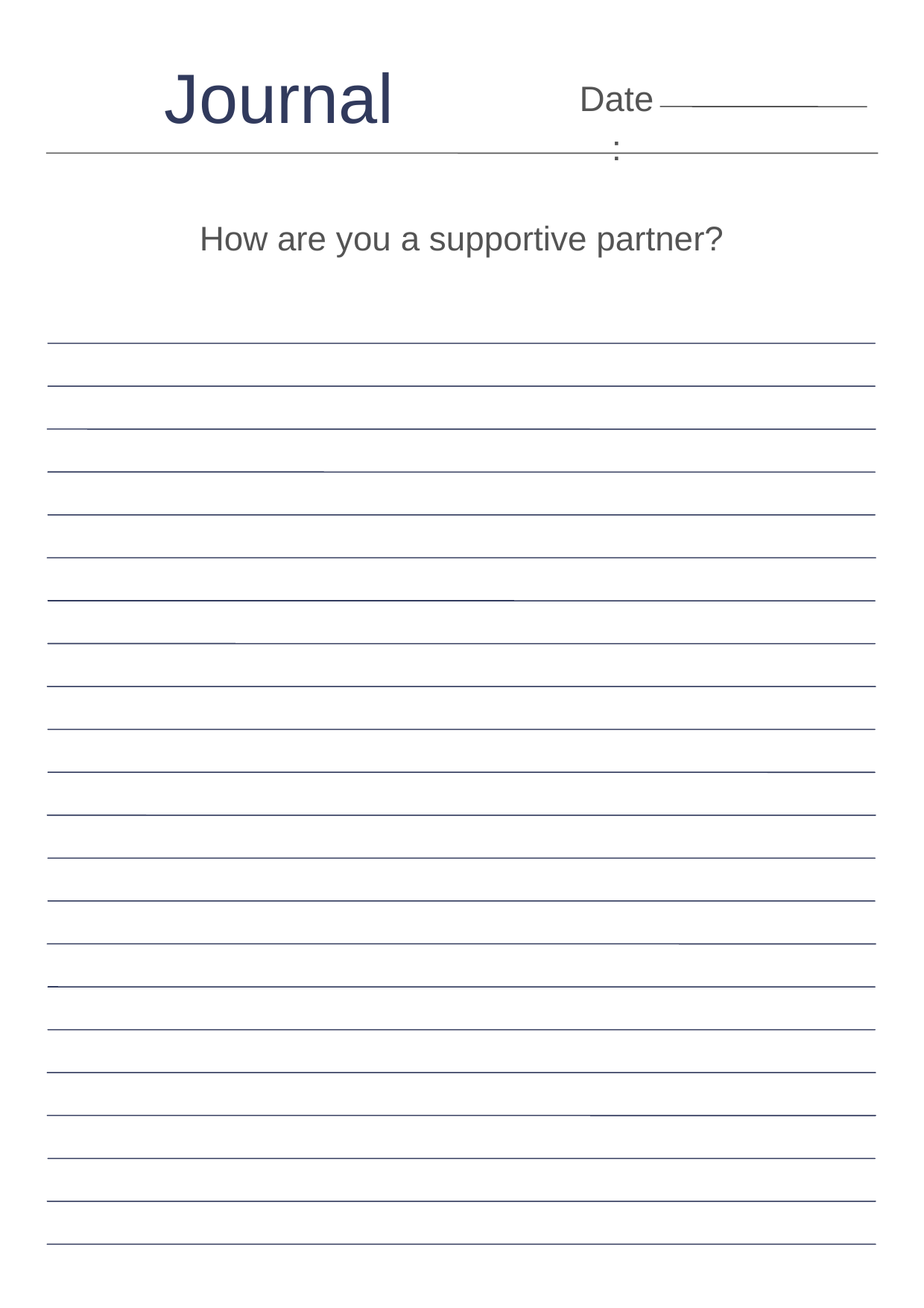

Journal
Date:

How are you a supportive partner?